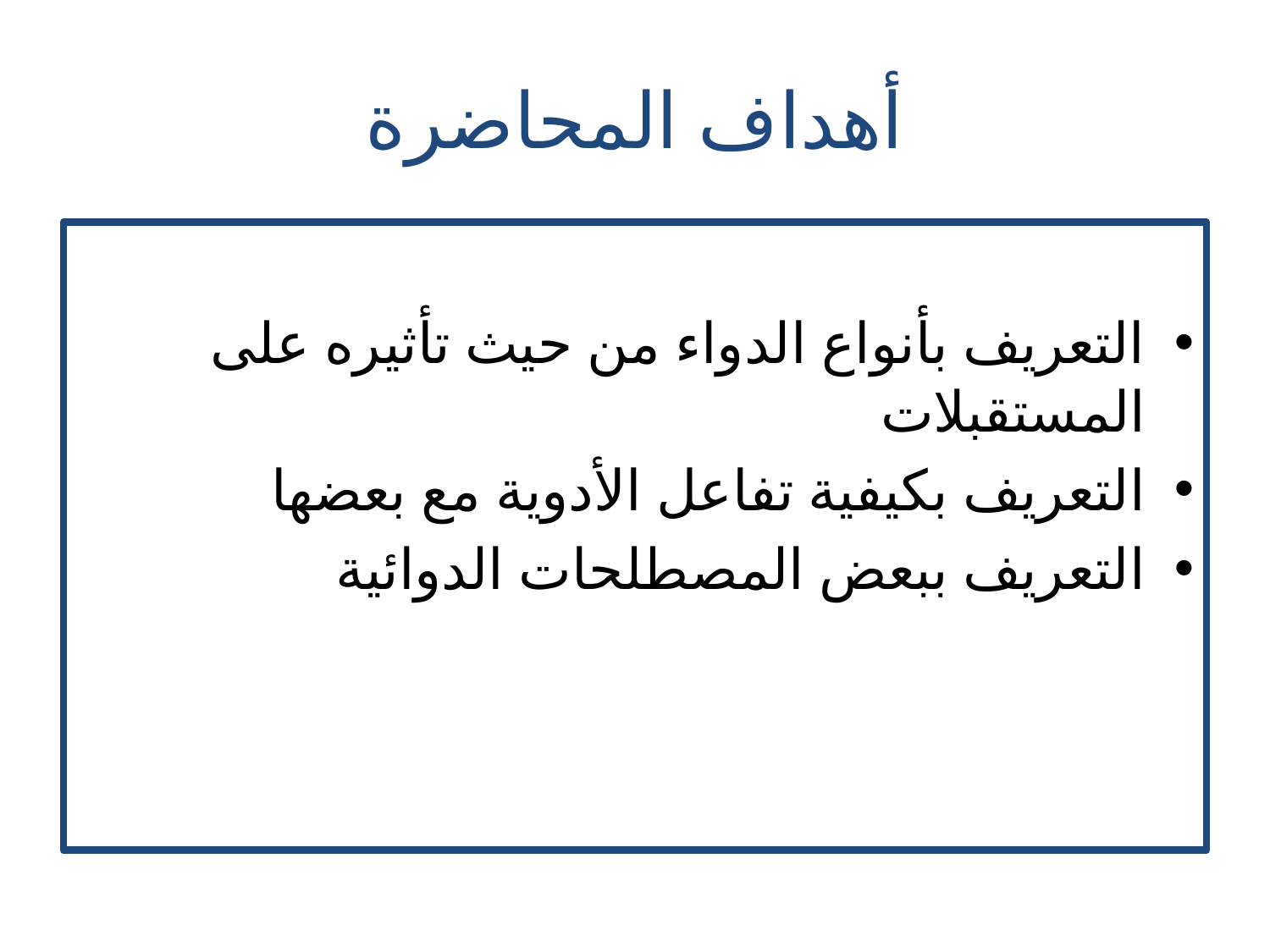

# أهداف المحاضرة

التعريف بأنواع الدواء من حيث تأثيره على المستقبلات
التعريف بكيفية تفاعل الأدوية مع بعضها
التعريف ببعض المصطلحات الدوائية